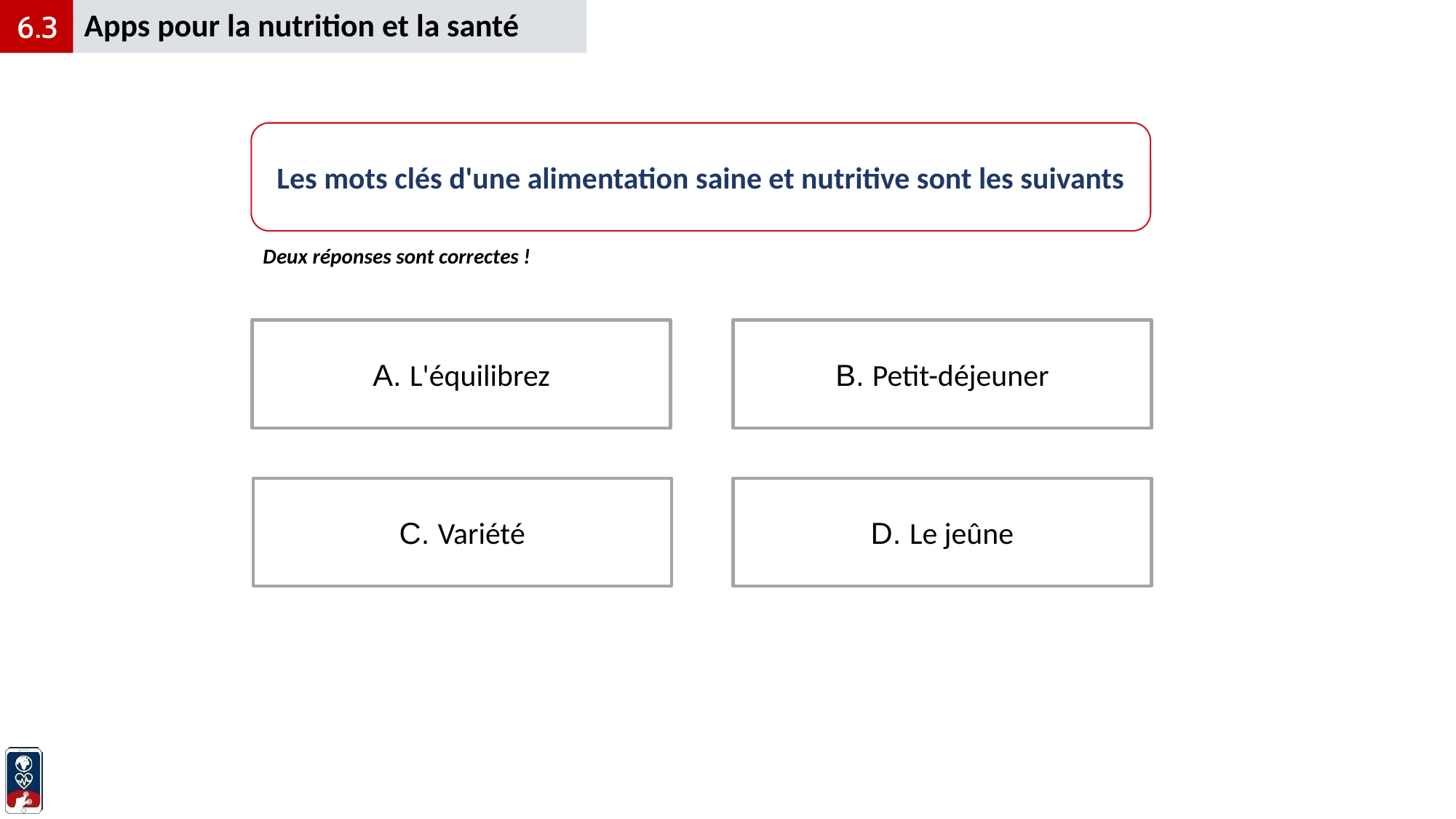

Apps pour la nutrition et la santé
6.3
Les mots clés d'une alimentation saine et nutritive sont les suivants
Deux réponses sont correctes !
B. Petit-déjeuner
A. L'équilibrez
C. Variété
D. Le jeûne